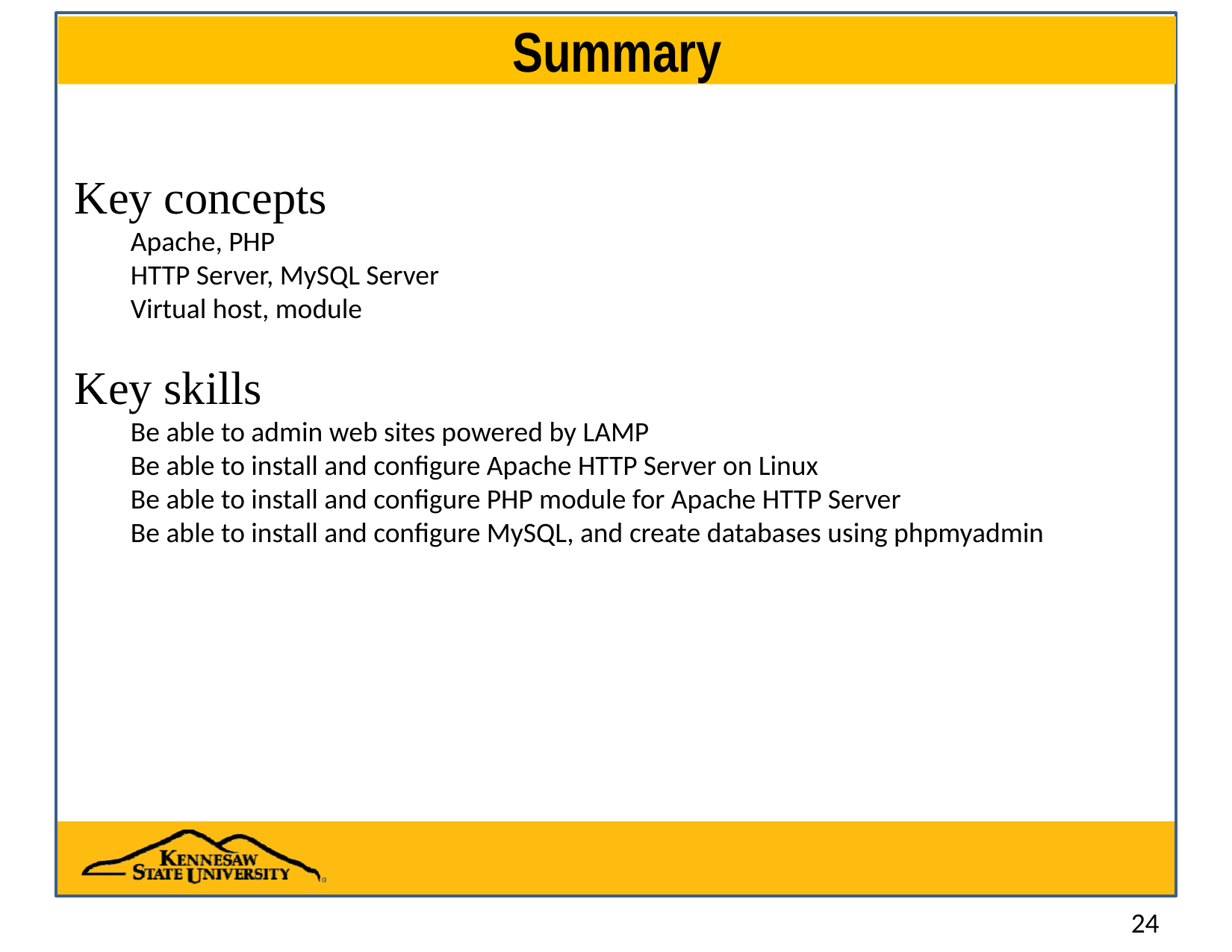

# Summary
Key concepts
Apache, PHP
HTTP Server, MySQL Server
Virtual host, module

Key skills
Be able to admin web sites powered by LAMP
Be able to install and configure Apache HTTP Server on Linux
Be able to install and configure PHP module for Apache HTTP Server
Be able to install and configure MySQL, and create databases using phpmyadmin